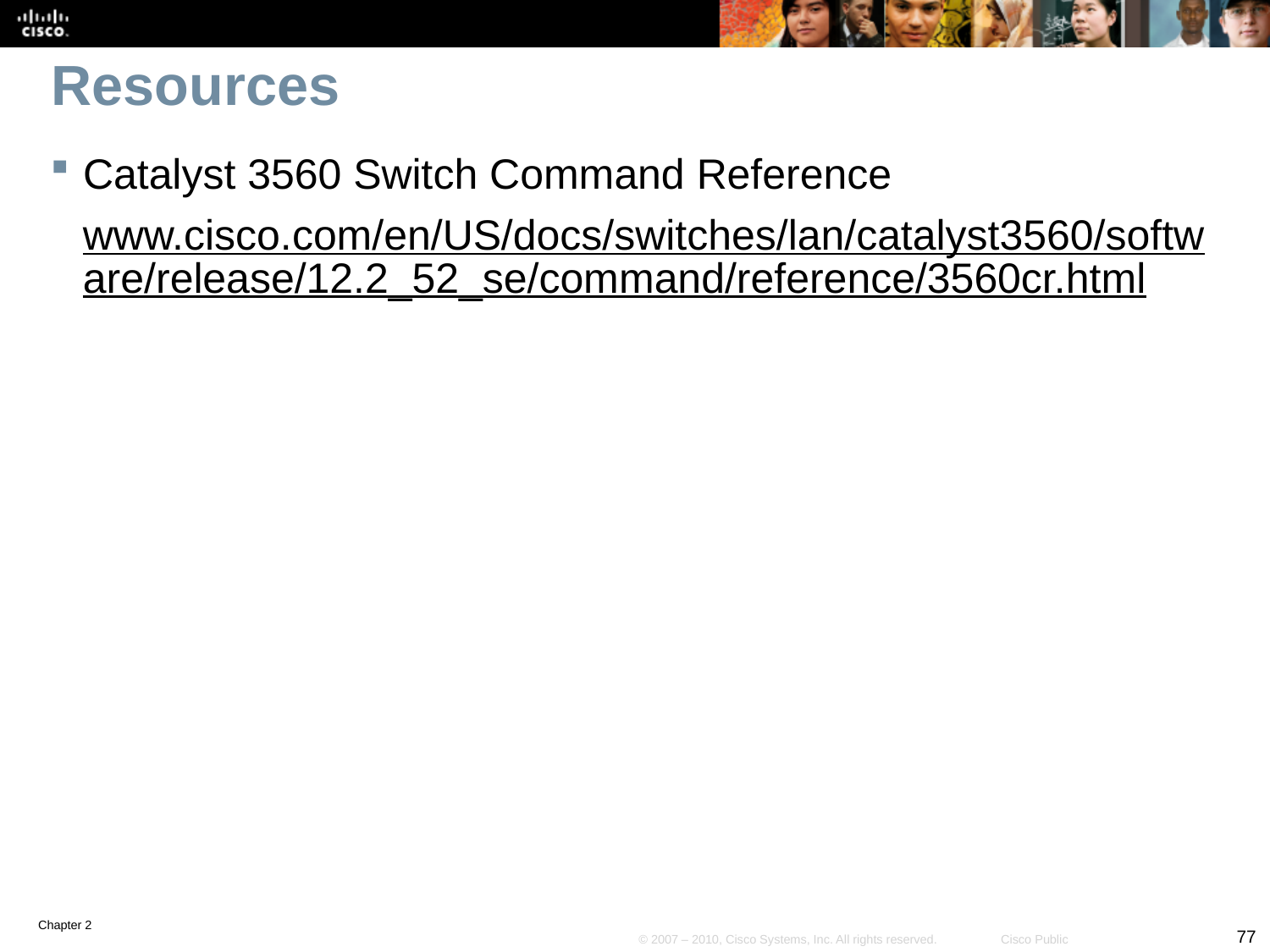

# Resources
Catalyst 3560 Switch Command Reference
www.cisco.com/en/US/docs/switches/lan/catalyst3560/software/release/12.2_52_se/command/reference/3560cr.html